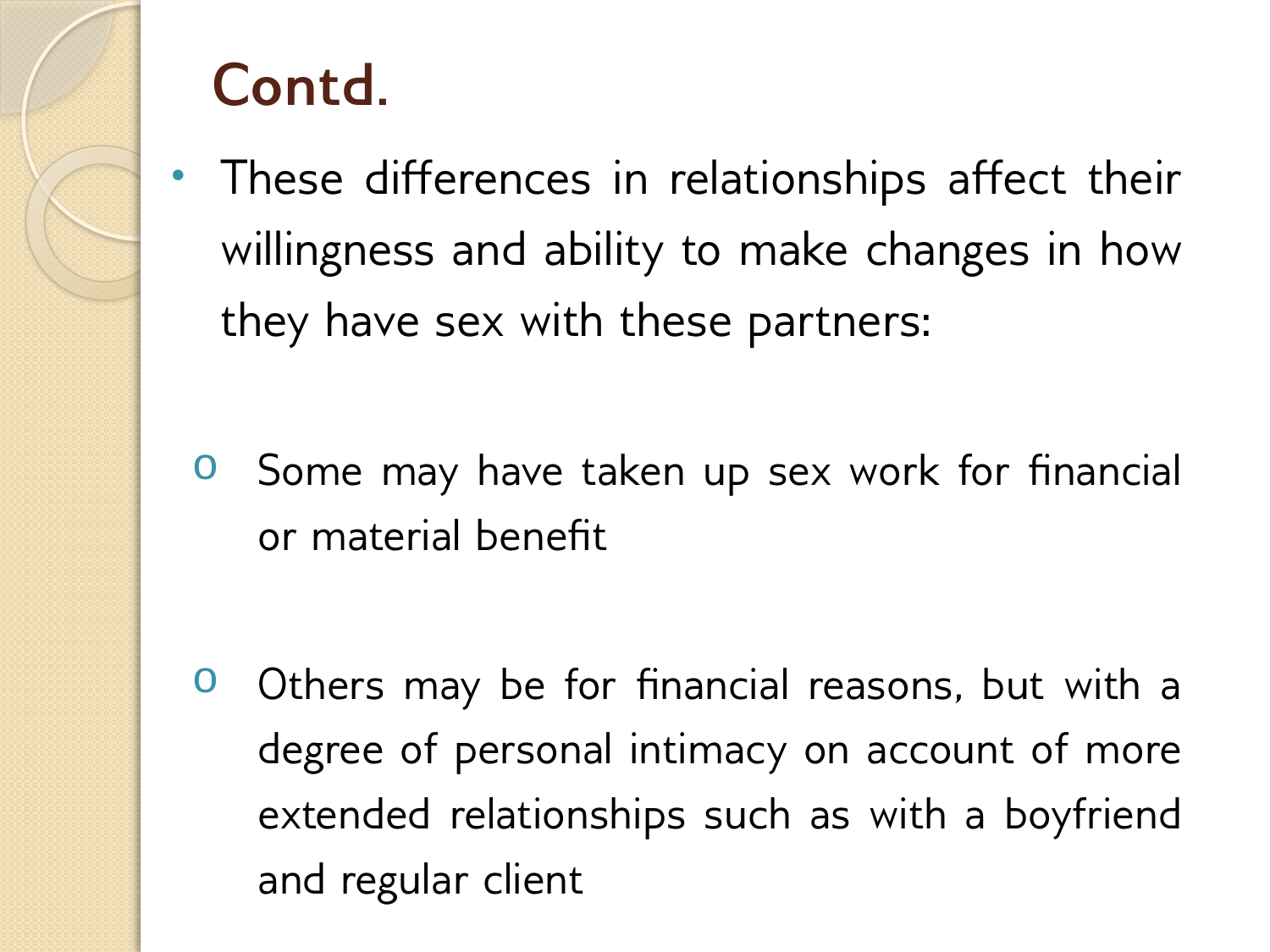

# Contd.
These differences in relationships affect their willingness and ability to make changes in how they have sex with these partners:

Some may have taken up sex work for financial or material benefit

Others may be for financial reasons, but with a degree of personal intimacy on account of more extended relationships such as with a boyfriend and regular client